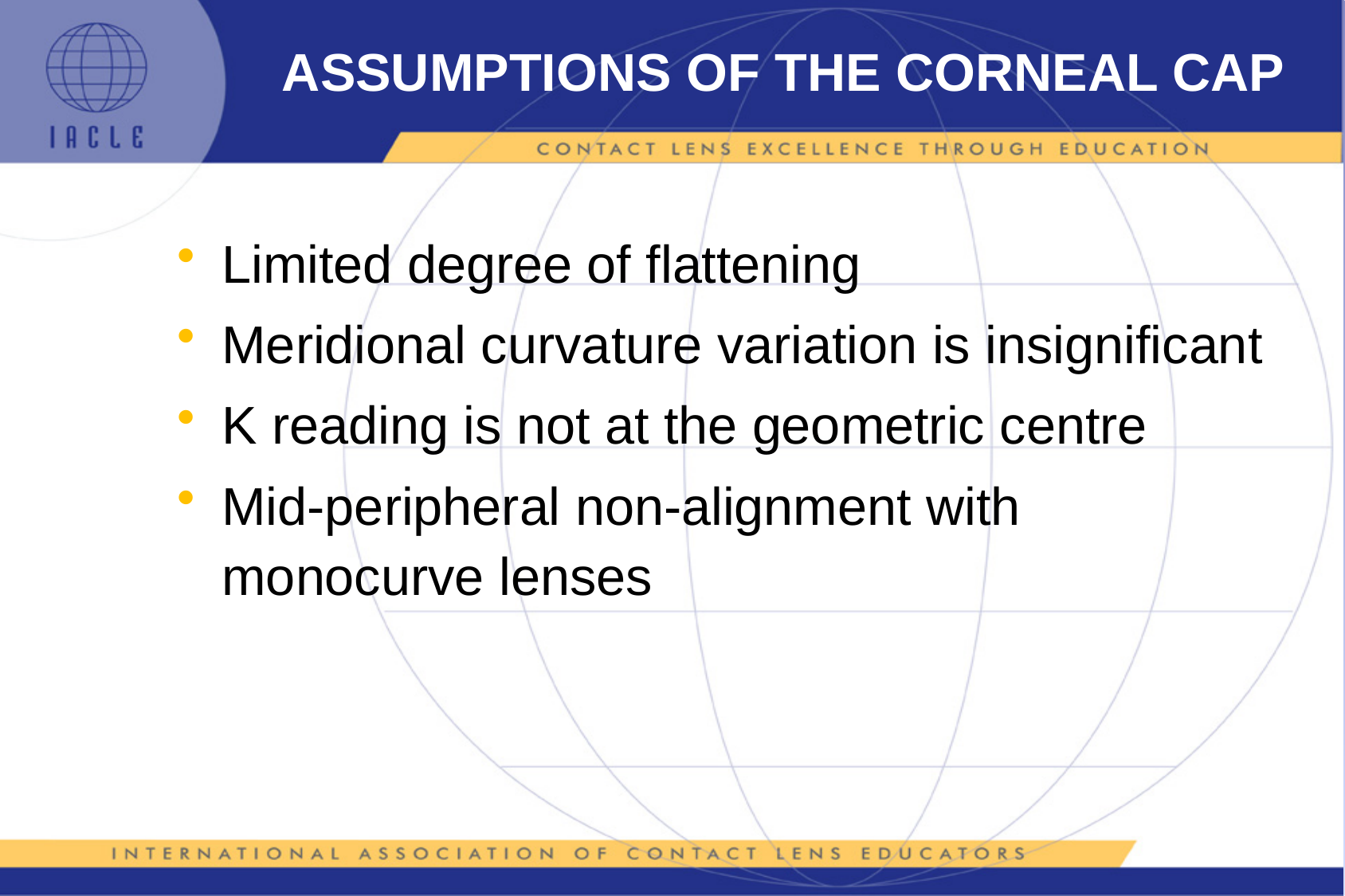

# ASSUMPTIONS OF THE CORNEAL CAP
Limited degree of flattening
Meridional curvature variation is insignificant
K reading is not at the geometric centre
Mid-peripheral non-alignment with monocurve lenses